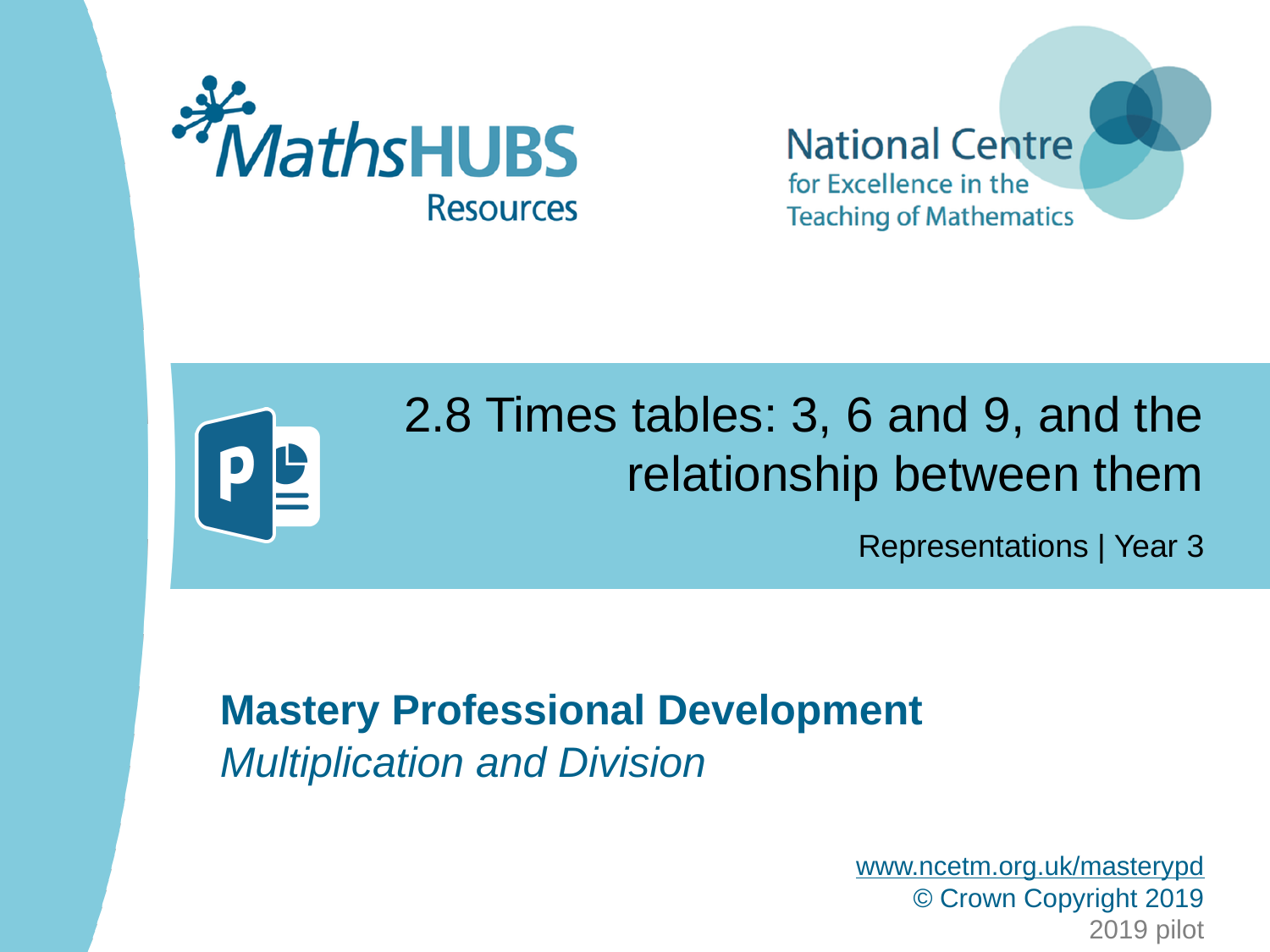

# 2.8 Times tables: 3, 6 and 9, and the relationship between them
Representations | Year 3
Multiplication and Division